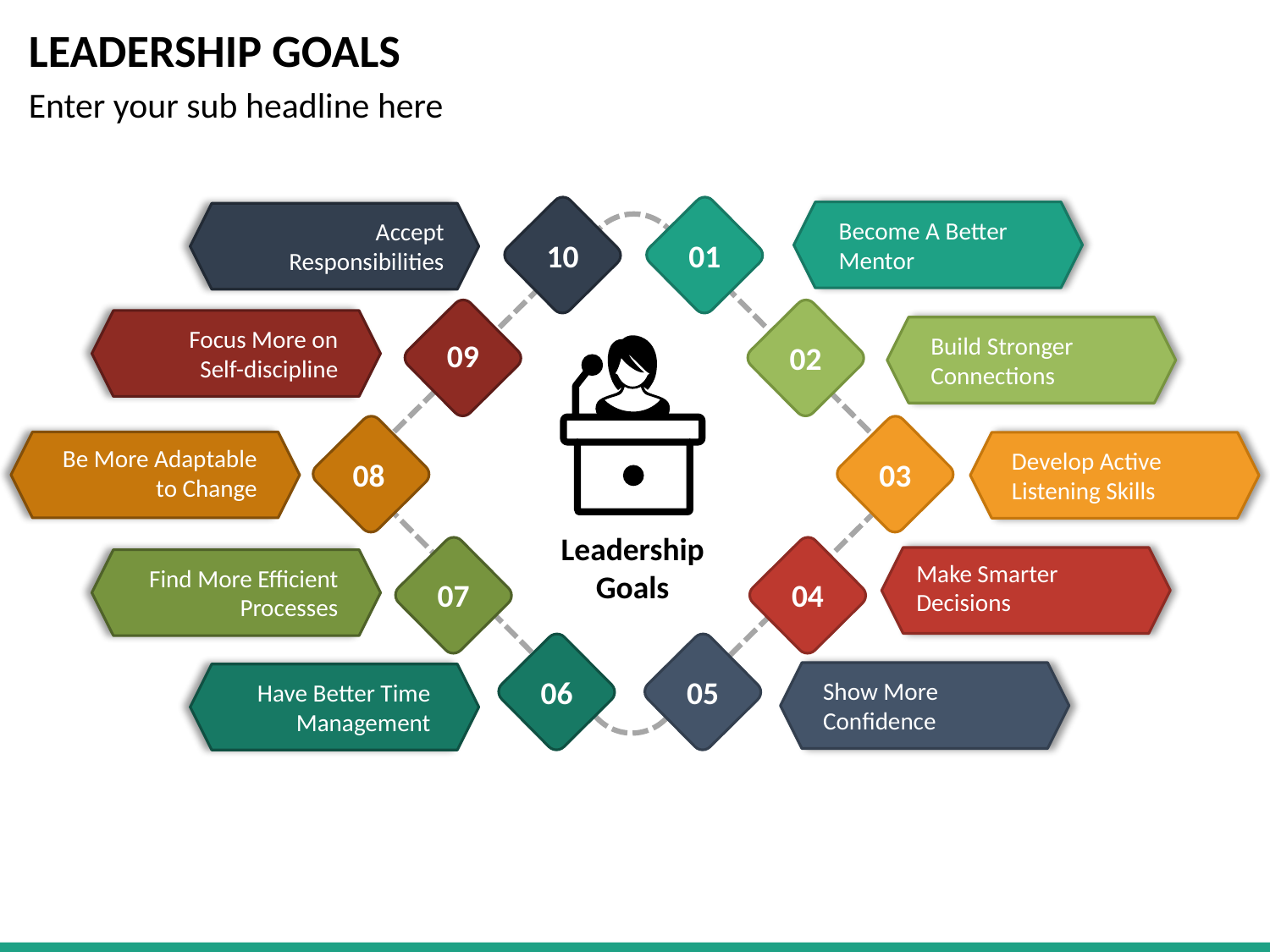

# LEADERSHIP GOALS
Enter your sub headline here

Become A Better Mentor
Accept Responsibilities

10
01

Focus More on Self-discipline
Build Stronger Connections
09
02

Be More Adaptable to Change
Develop Active Listening Skills
08
03
Leadership Goals

Make Smarter Decisions
Find More Efficient Processes
07
04

06
05
Show More Confidence
Have Better Time Management